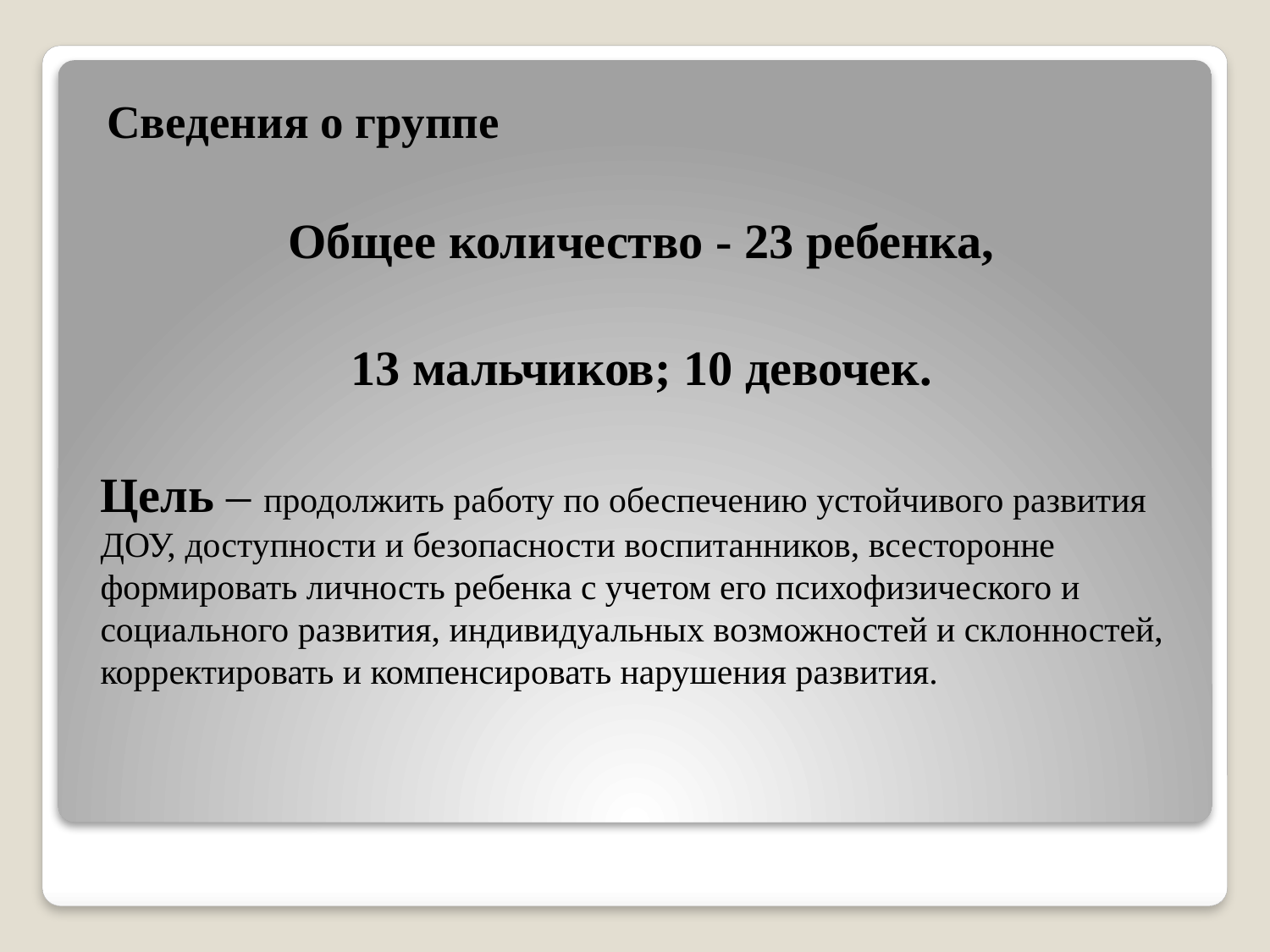

# Сведения о группе
Общее количество - 23 ребенка,

13 мальчиков; 10 девочек.

Цель – продолжить работу по обеспечению устойчивого развития ДОУ, доступности и безопасности воспитанников, всесторонне формировать личность ребенка с учетом его психофизического и социального развития, индивидуальных возможностей и склонностей, корректировать и компенсировать нарушения развития.